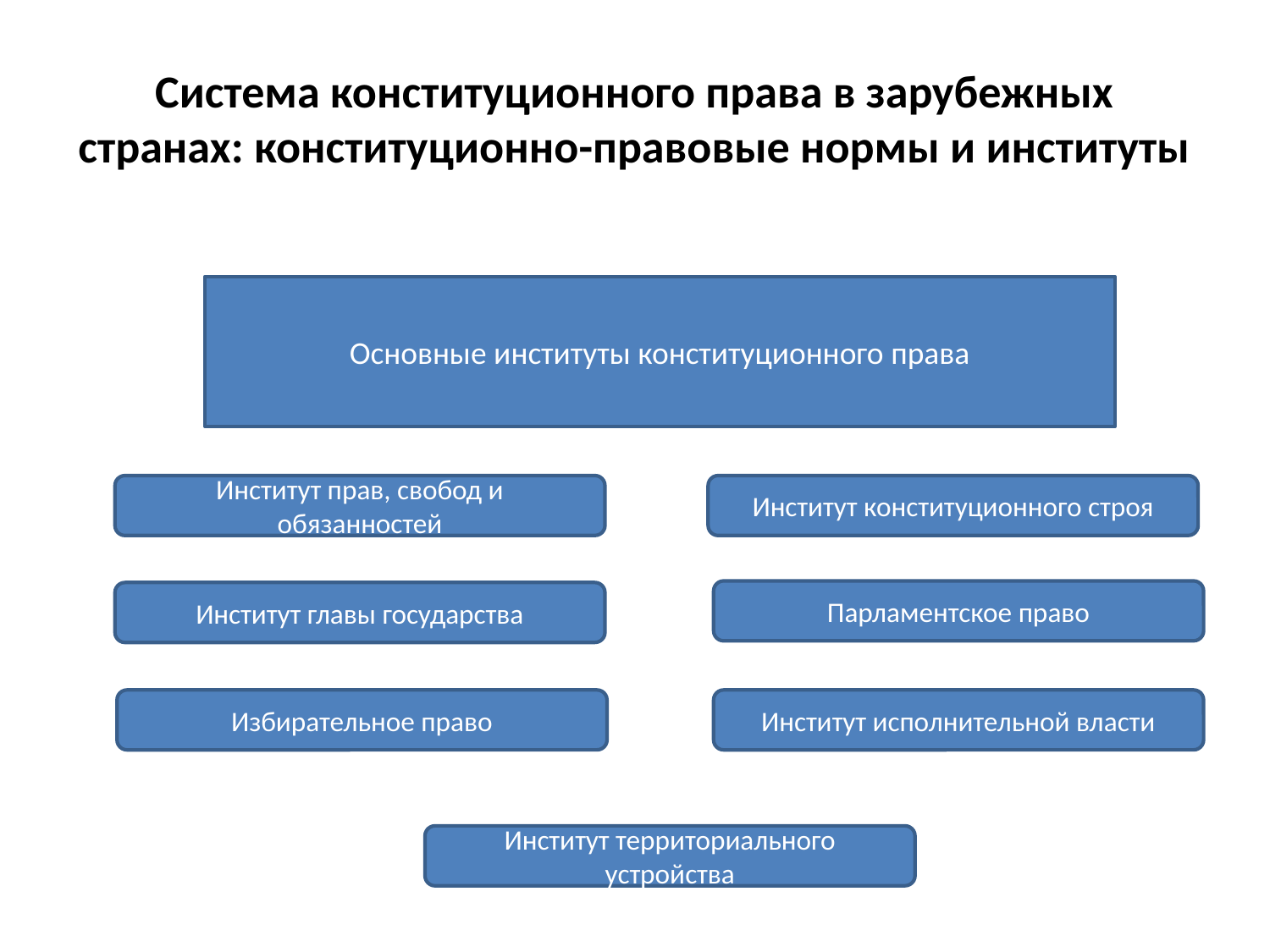

# Система конституционного права в зарубежных странах: конституционно-правовые нормы и институты
Основные институты конституционного права
Институт прав, свобод и обязанностей
Институт конституционного строя
Парламентское право
Институт главы государства
Избирательное право
Институт исполнительной власти
Институт территориального устройства